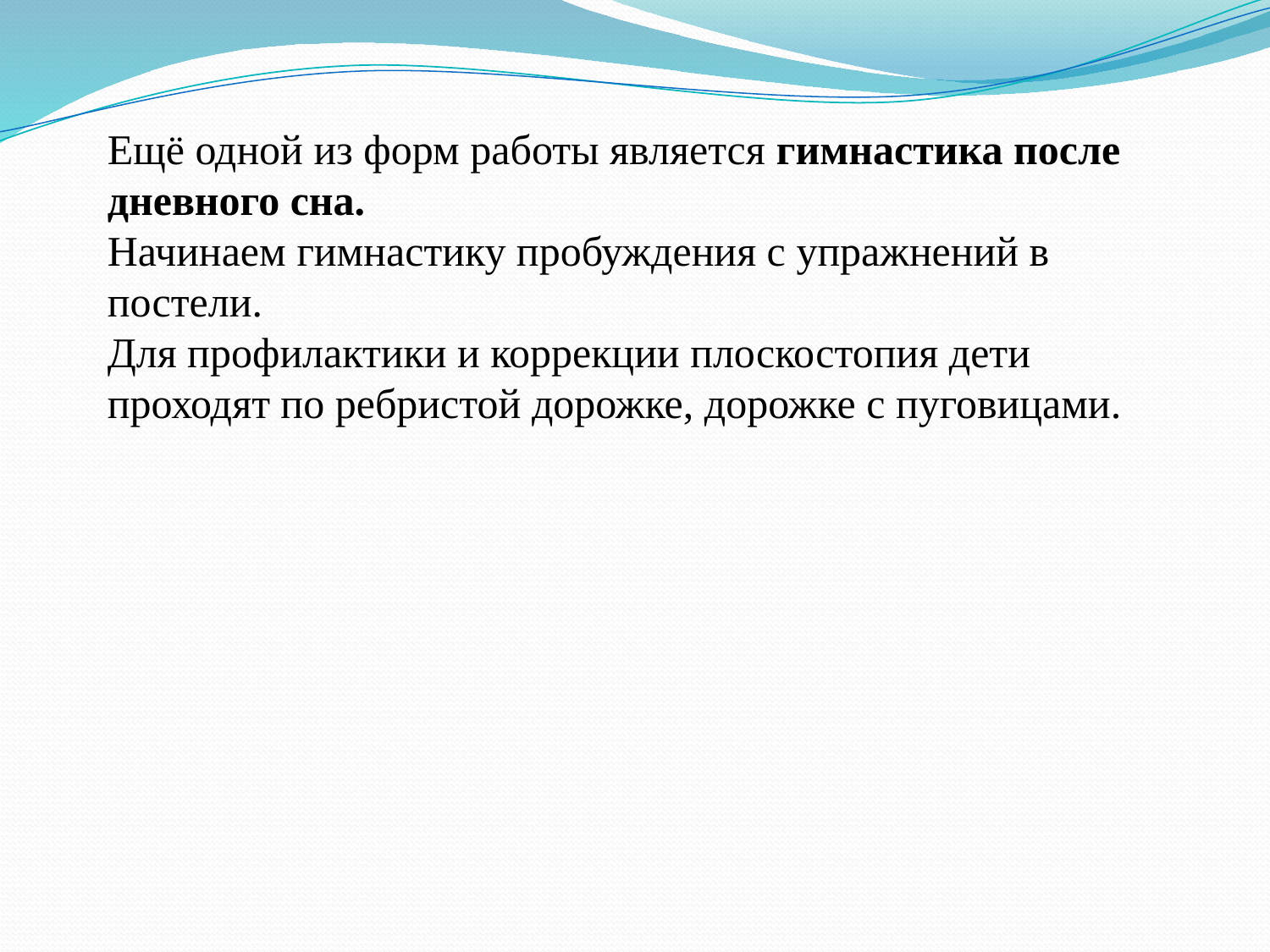

Ещё одной из форм работы является гимнастика после дневного сна.
Начинаем гимнастику пробуждения с упражнений в постели.
Для профилактики и коррекции плоскостопия дети проходят по ребристой дорожке, дорожке с пуговицами.